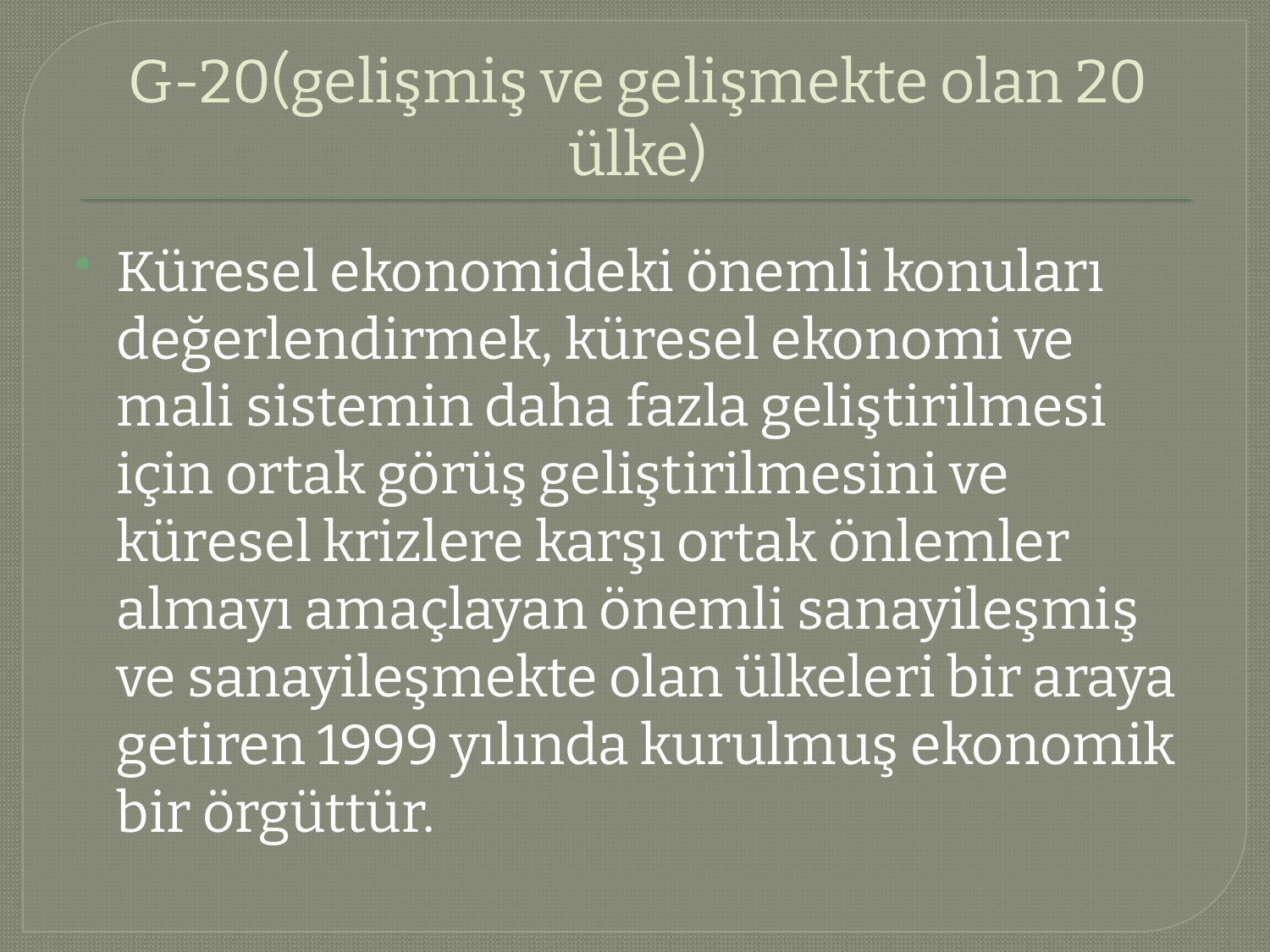

# G-20(gelişmiş ve gelişmekte olan 20 ülke)
Küresel ekonomideki önemli konuları değerlendirmek, küresel ekonomi ve mali sistemin daha fazla geliştirilmesi için ortak görüş geliştirilmesini ve küresel krizlere karşı ortak önlemler almayı amaçlayan önemli sanayileşmiş ve sanayileşmekte olan ülkeleri bir araya getiren 1999 yılında kurulmuş ekonomik bir örgüttür.